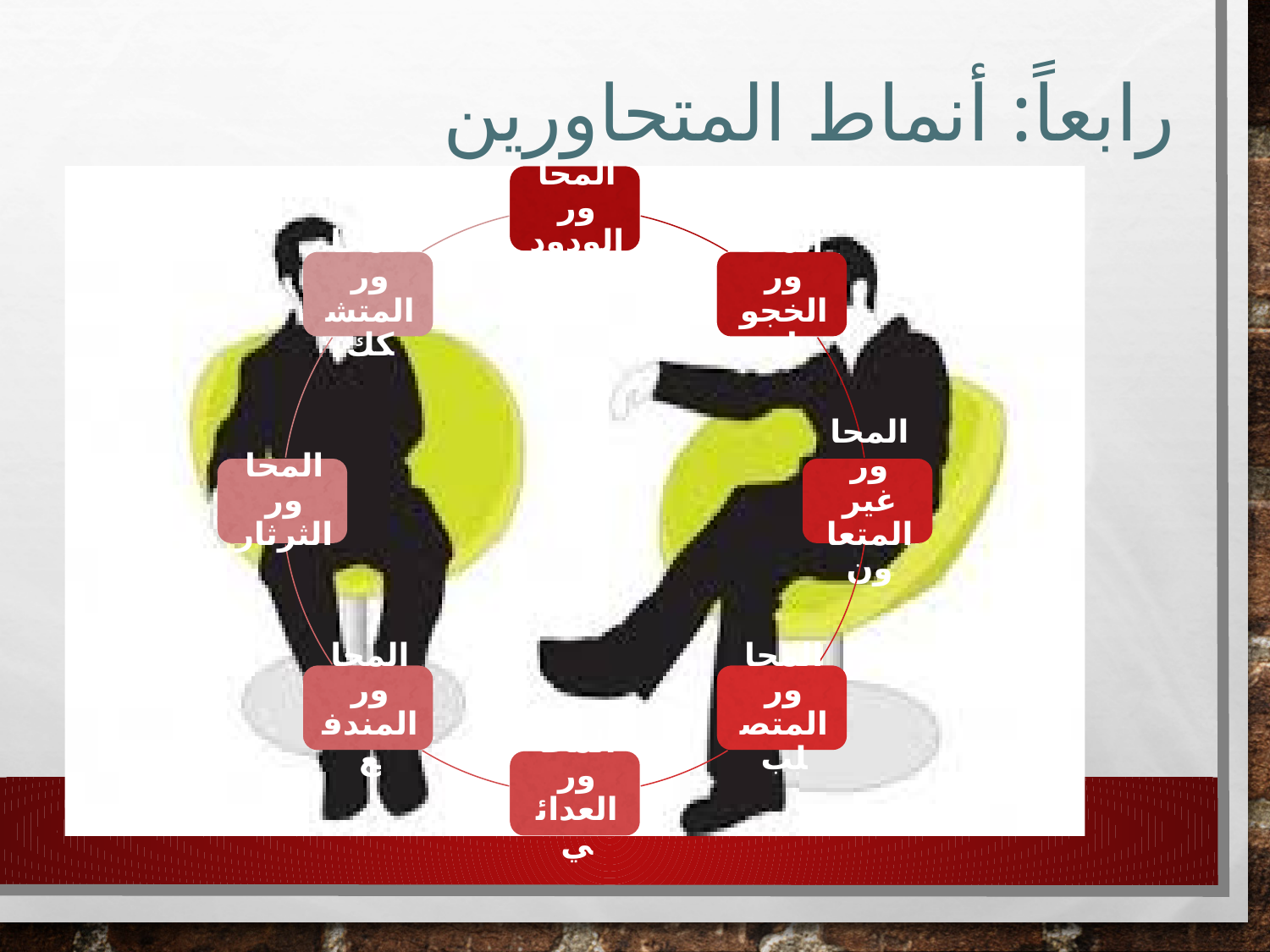

# رابعاً: أنماط المتحاورين
المحاور الودود
المحاور الخجول
المحاور غير المتعاون
المحاور المتصلب
المحاور العدائي
المحاور المندفع
المحاور الثرثار
المحاور المتشكك